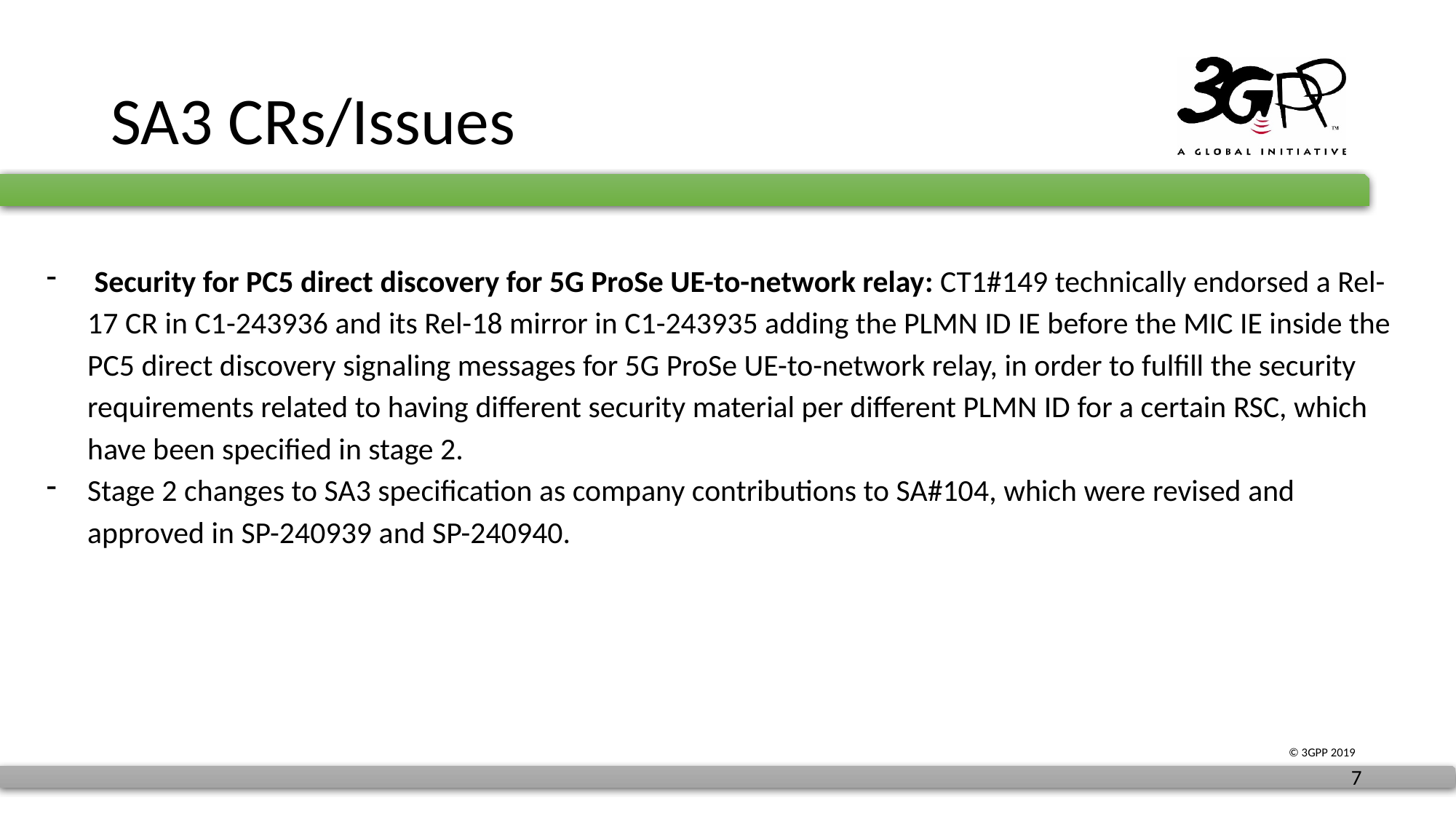

# SA3 CRs/Issues

 Security for PC5 direct discovery for 5G ProSe UE-to-network relay​: CT1#149 technically endorsed a Rel-17 CR in C1-243936 and its Rel-18 mirror in C1-243935 adding the PLMN ID IE before the MIC IE inside the PC5 direct discovery signaling messages for 5G ProSe UE-to-network relay, in order to fulfill the security requirements related to having different security material per different PLMN ID for a certain RSC, which have been specified in stage 2.
​Stage 2 changes to SA3 specification as company contributions to SA#104, which were revised and approved in SP-240939 and SP-240940.​